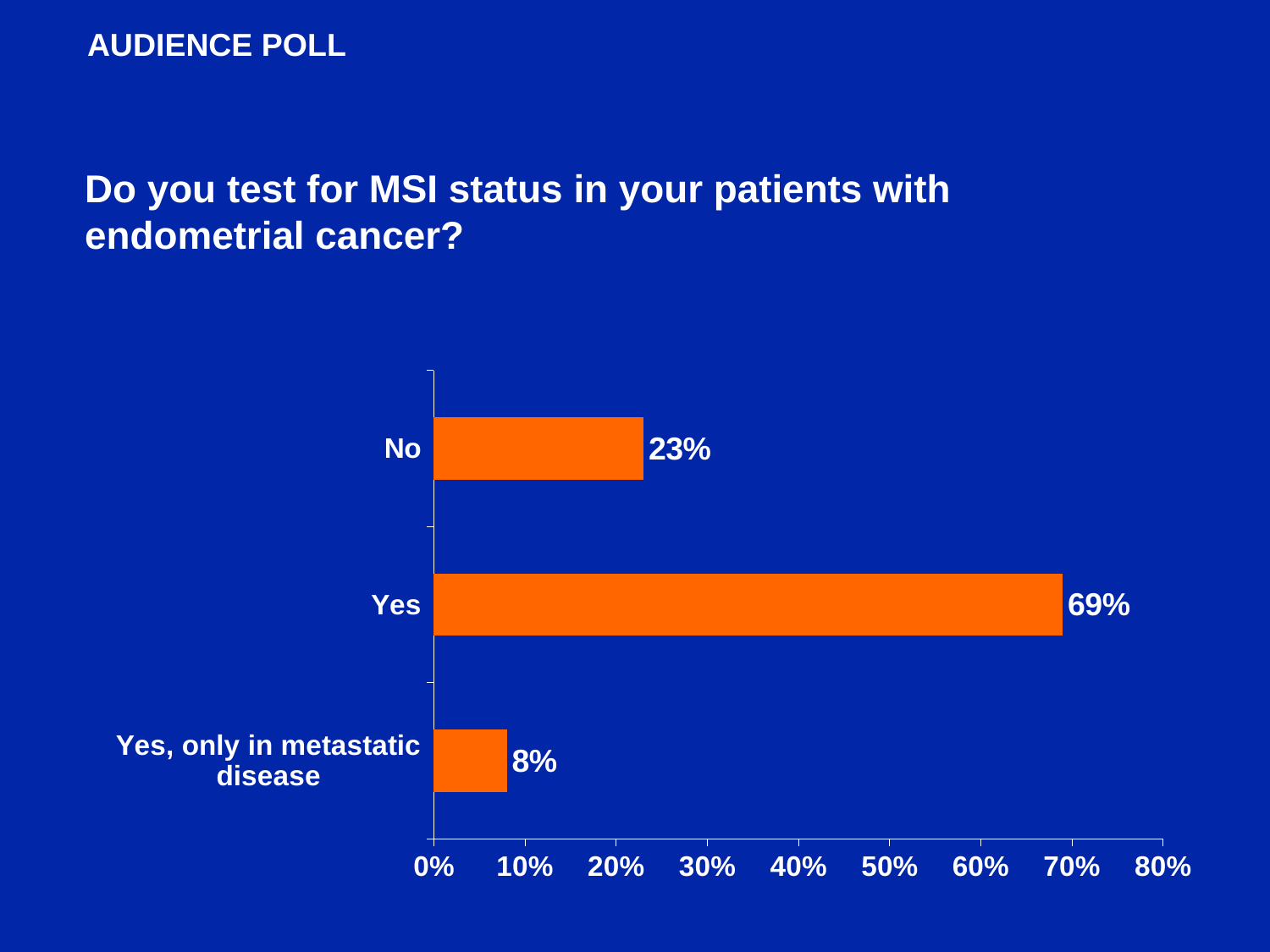

AUDIENCE POLL
Do you test for MSI status in your patients with endometrial cancer?

### Chart

| Category | Series 1 |
|---|---|
| Yes, only in metastatic disease | 0.08 |
| Yes | 0.69 |
| No | 0.23 |